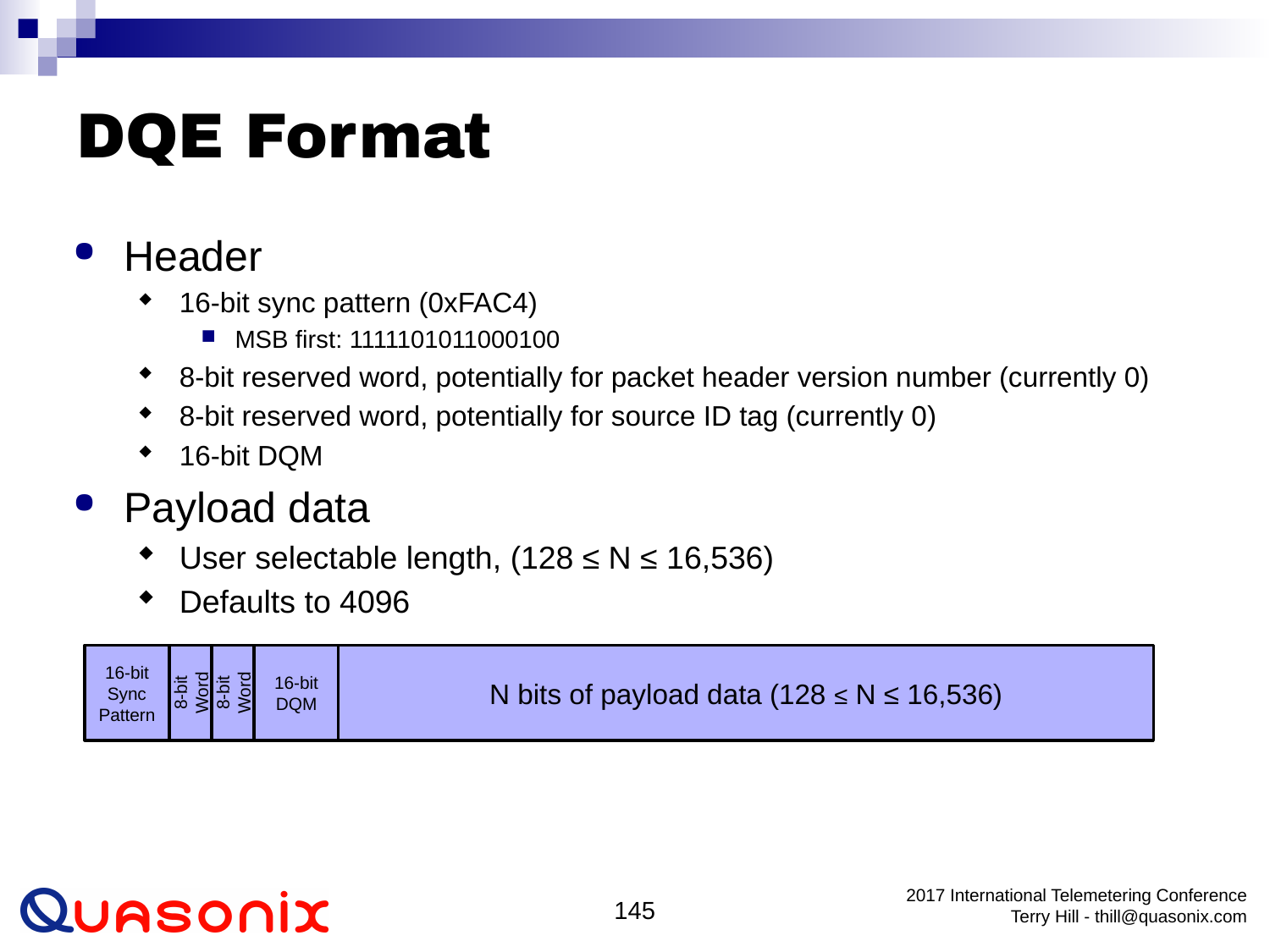

# DQE Format
Header
16-bit sync pattern (0xFAC4)
MSB first: 1111101011000100
8-bit reserved word, potentially for packet header version number (currently 0)
8-bit reserved word, potentially for source ID tag (currently 0)
16-bit DQM
Payload data
User selectable length, (128 ≤ N ≤ 16,536)
Defaults to 4096
16-bit
Sync
Pattern
8-bit
Word
8-bit
Word
16-bit
DQM
N bits of payload data (128 ≤ N ≤ 16,536)